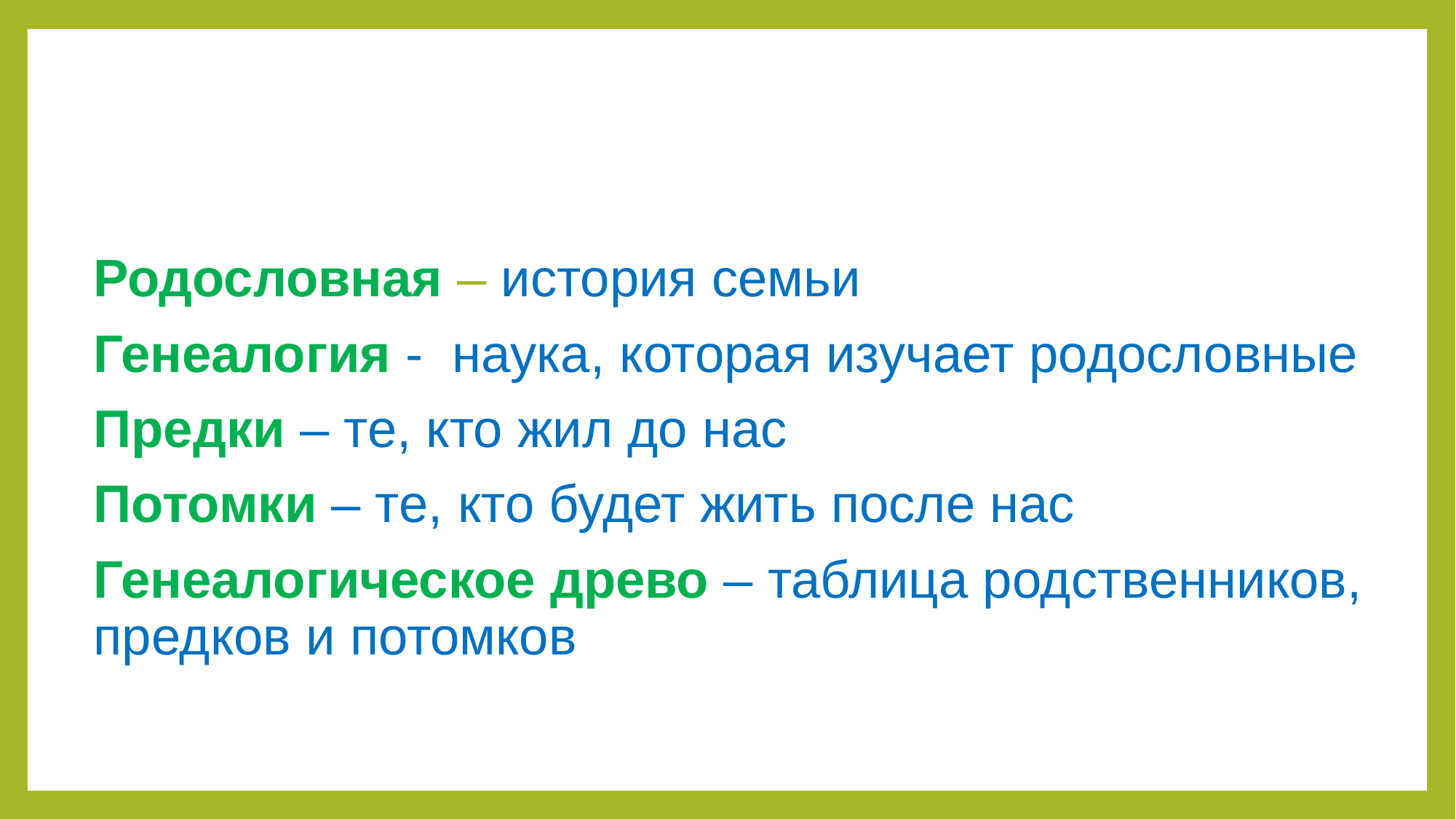

#
Родословная – история семьи
Генеалогия -  наука, которая изучает родословные
Предки – те, кто жил до нас
Потомки – те, кто будет жить после нас
Генеалогическое древо – таблица родственников, предков и потомков